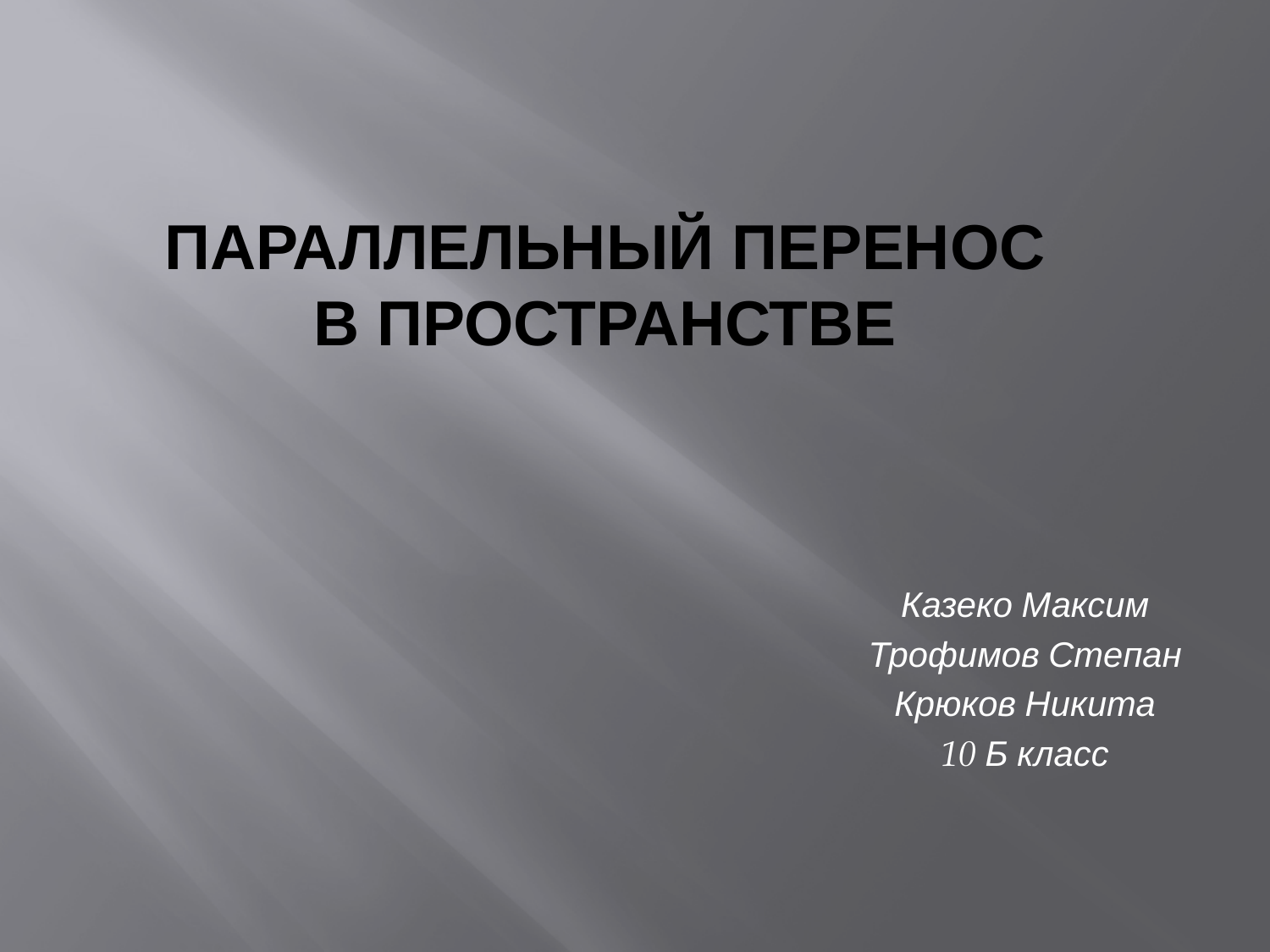

# Параллельный перенос в пространстве
Казеко Максим
Трофимов Степан
Крюков Никита
10 Б класс